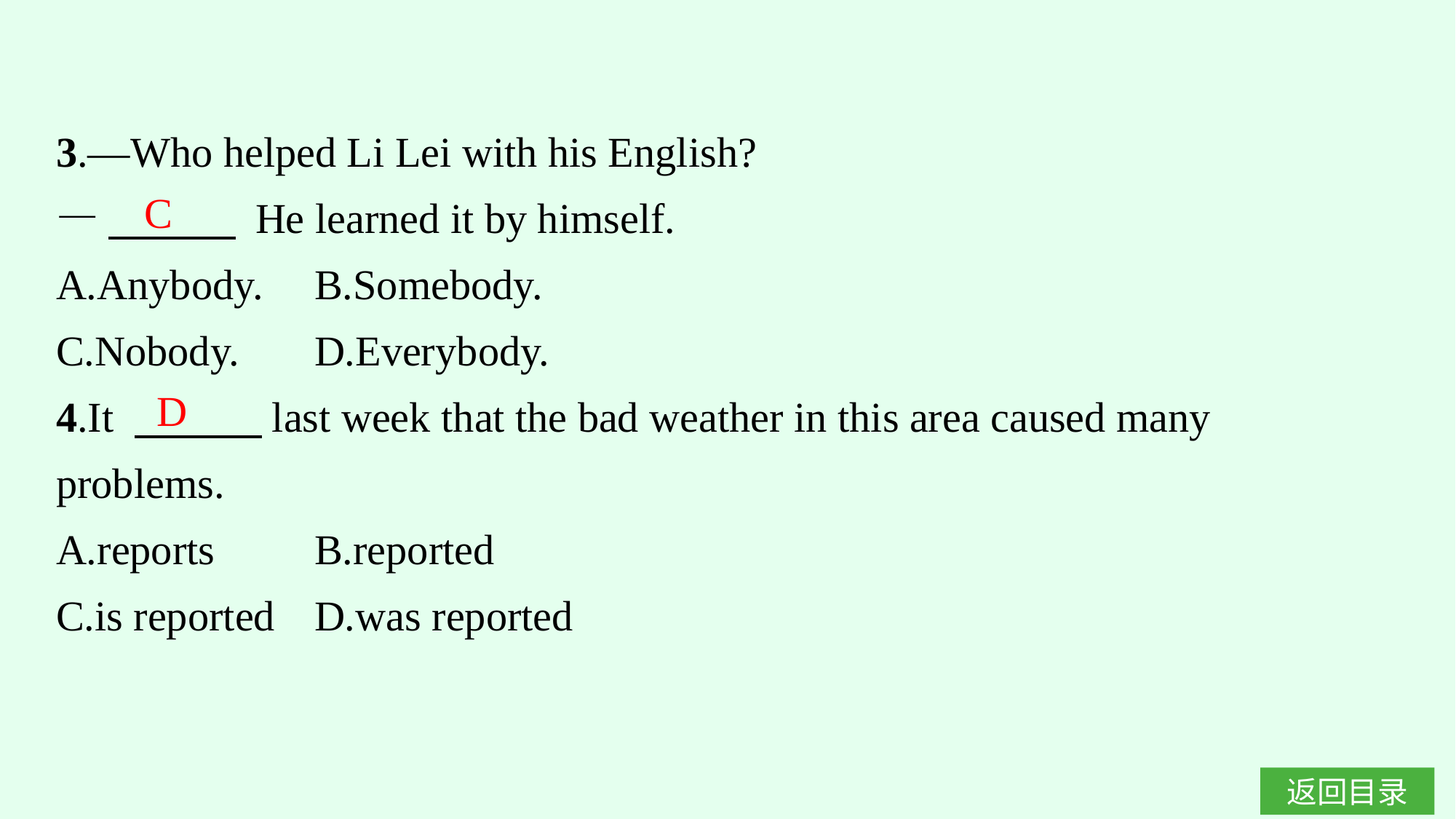

3.—Who helped Li Lei with his English?
—　　　 He learned it by himself.
A.Anybody.	B.Somebody.
C.Nobody.	D.Everybody.
4.It 　　　last week that the bad weather in this area caused many problems.
A.reports	B.reported
C.is reported	D.was reported
C
D